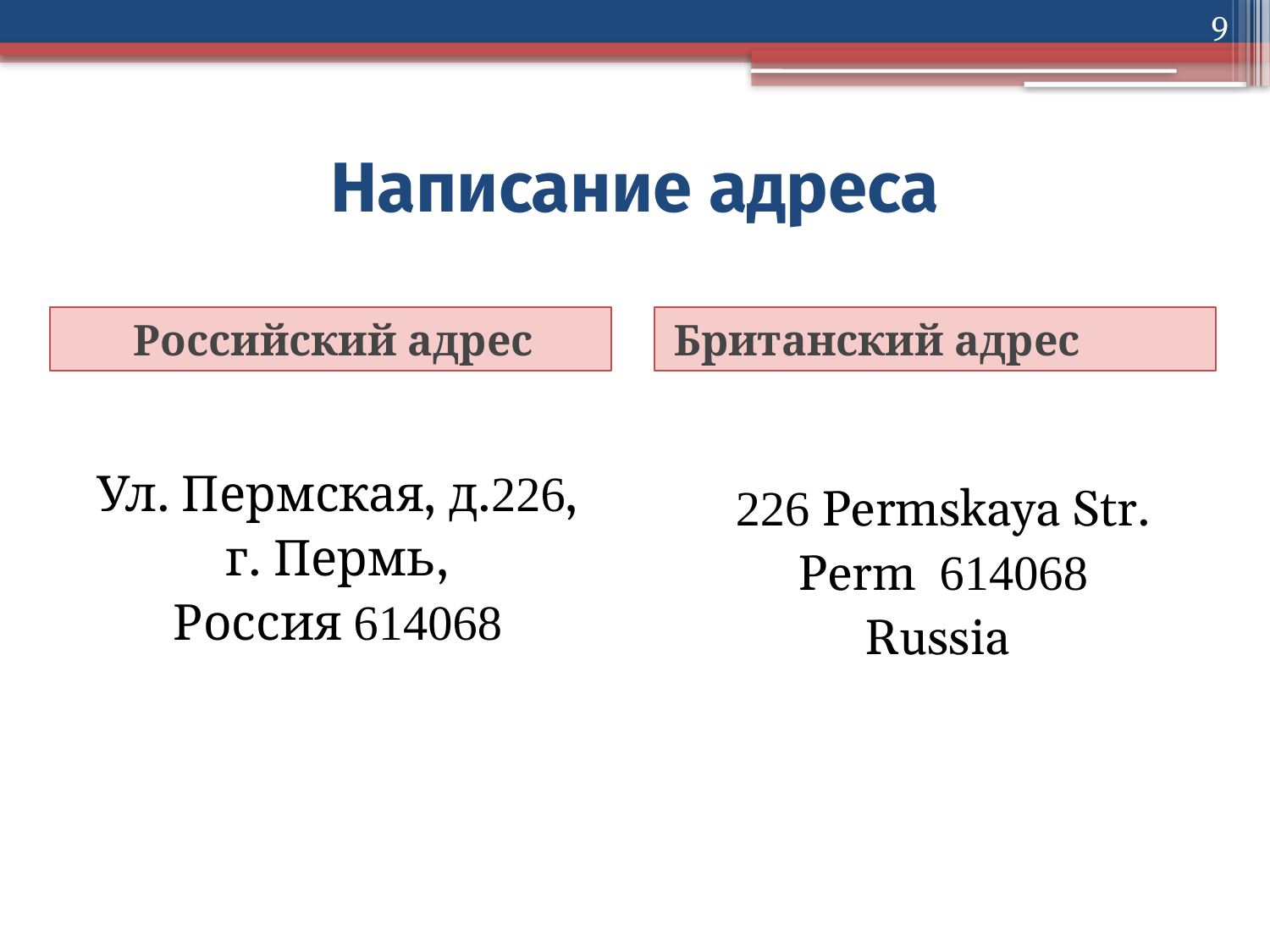

9
# Написание адреса
Российский адрес
Британский адрес

Ул. Пермская, д.226,
г. Пермь,
Россия 614068

226 Permskaya Str.
Perm  614068
Russia